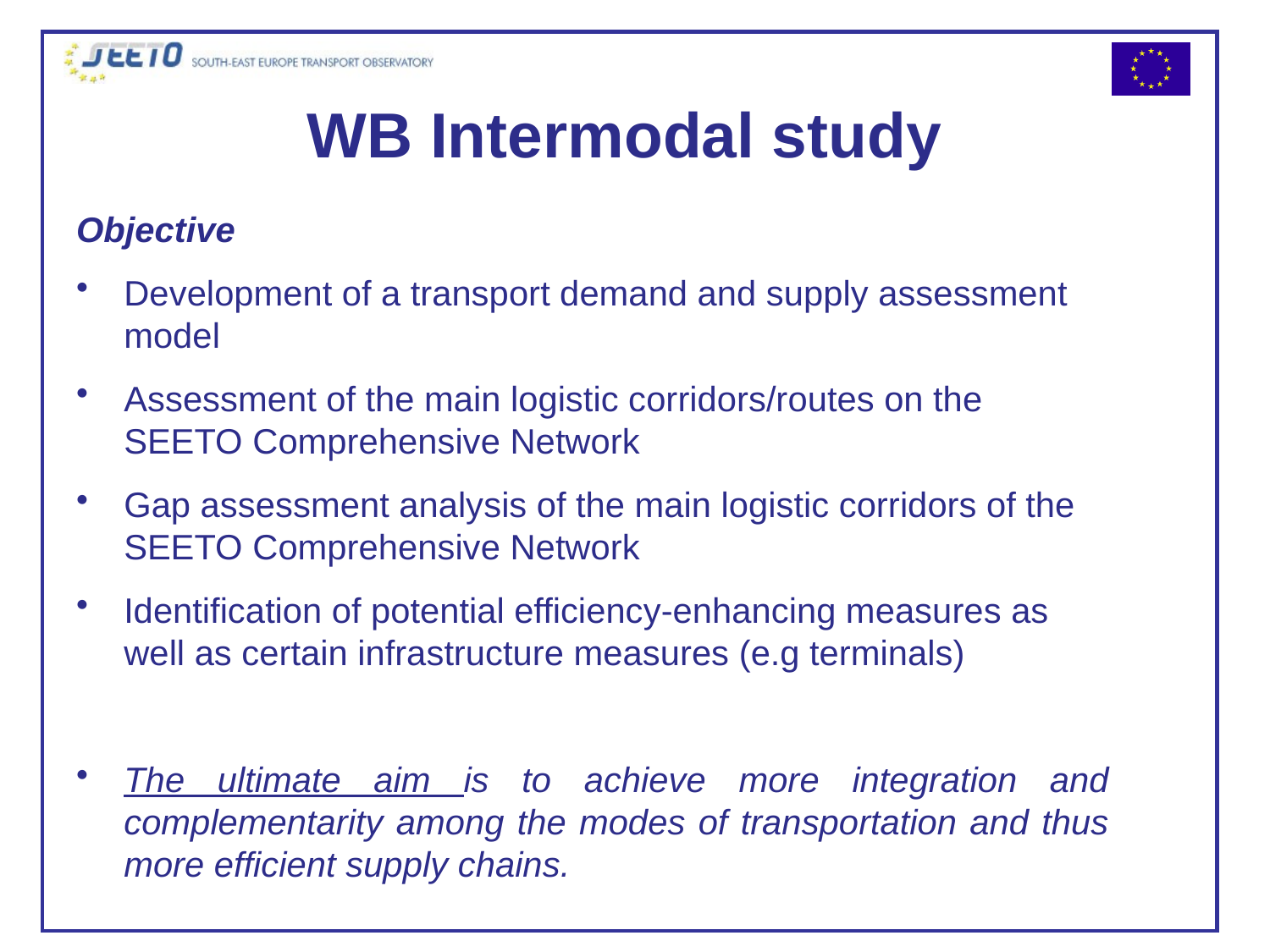

# WB Intermodal study
Objective
Development of a transport demand and supply assessment model
Assessment of the main logistic corridors/routes on the SEETO Comprehensive Network
Gap assessment analysis of the main logistic corridors of the SEETO Comprehensive Network
Identification of potential efficiency-enhancing measures as well as certain infrastructure measures (e.g terminals)

The ultimate aim is to achieve more integration and complementarity among the modes of transportation and thus more efficient supply chains.